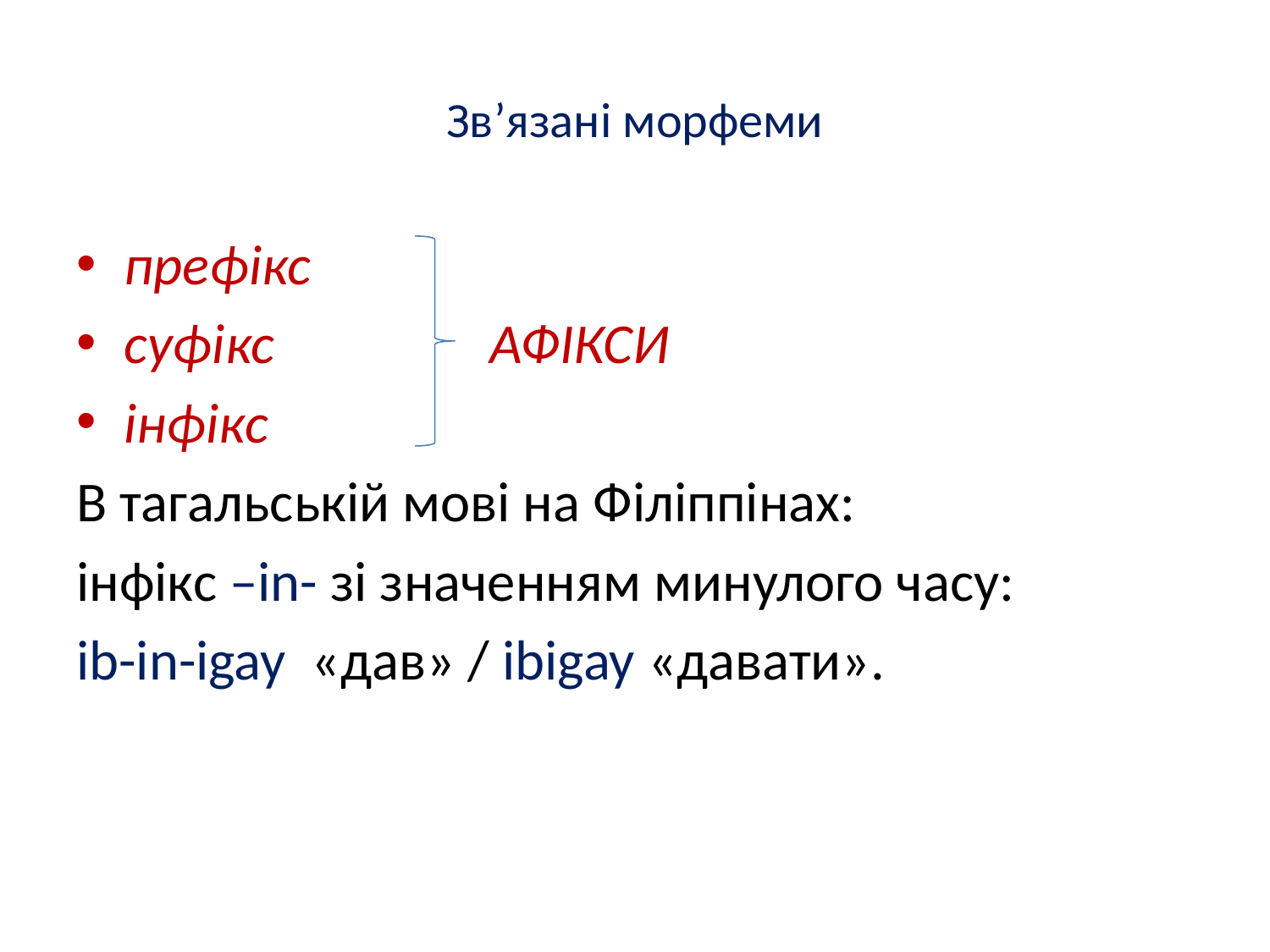

# Зв’язані морфеми
префікс
суфікс                 АФІКСИ
інфікс
В тагальській мові на Філіппінах:
інфікс –in- зі значенням минулого часу:
ib-in-igay  «дав» / ibigay «давати».